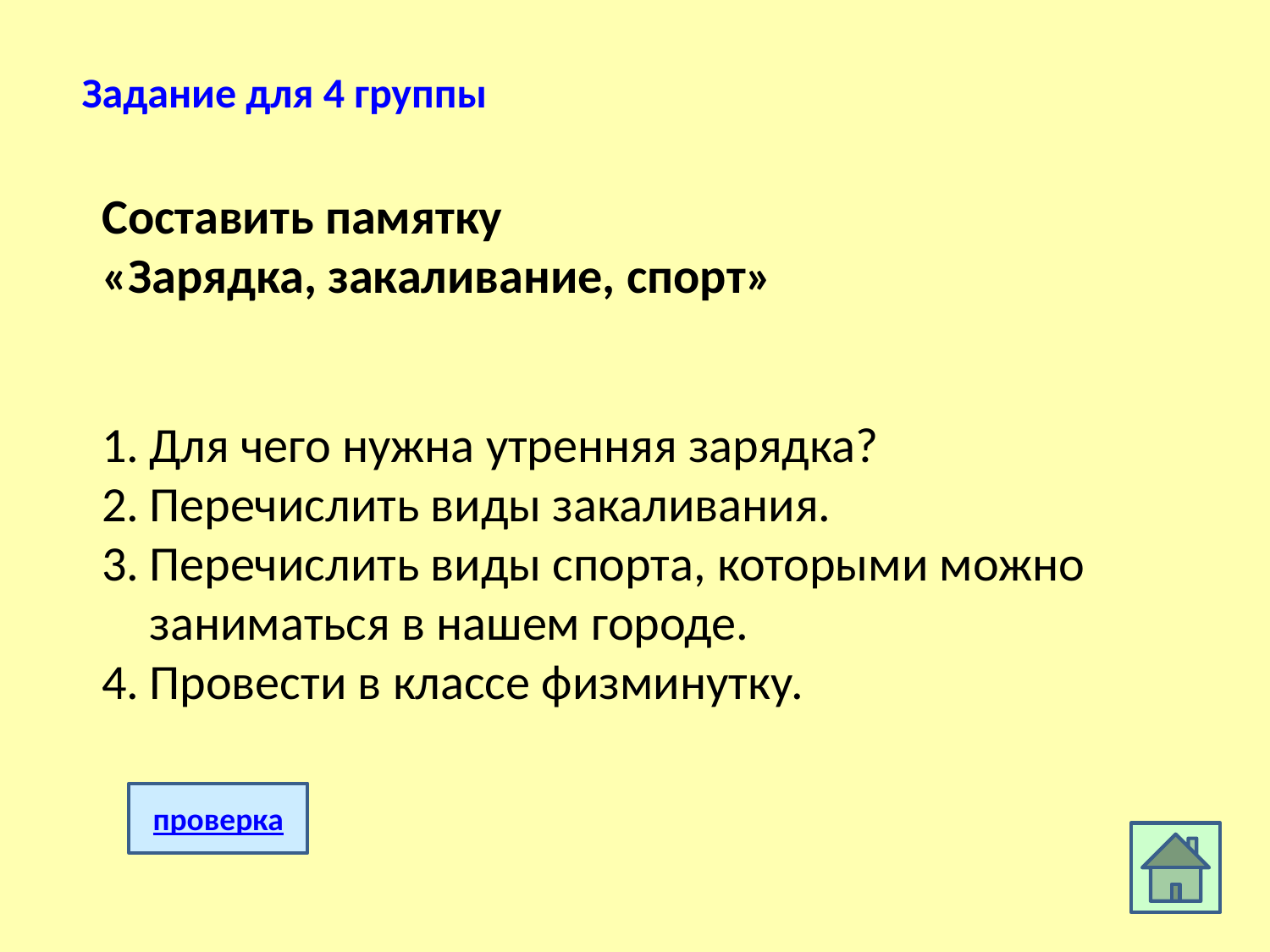

Задание для 4 группы
Составить памятку
«Зарядка, закаливание, спорт»
Для чего нужна утренняя зарядка?
Перечислить виды закаливания.
Перечислить виды спорта, которыми можно заниматься в нашем городе.
Провести в классе физминутку.
проверка